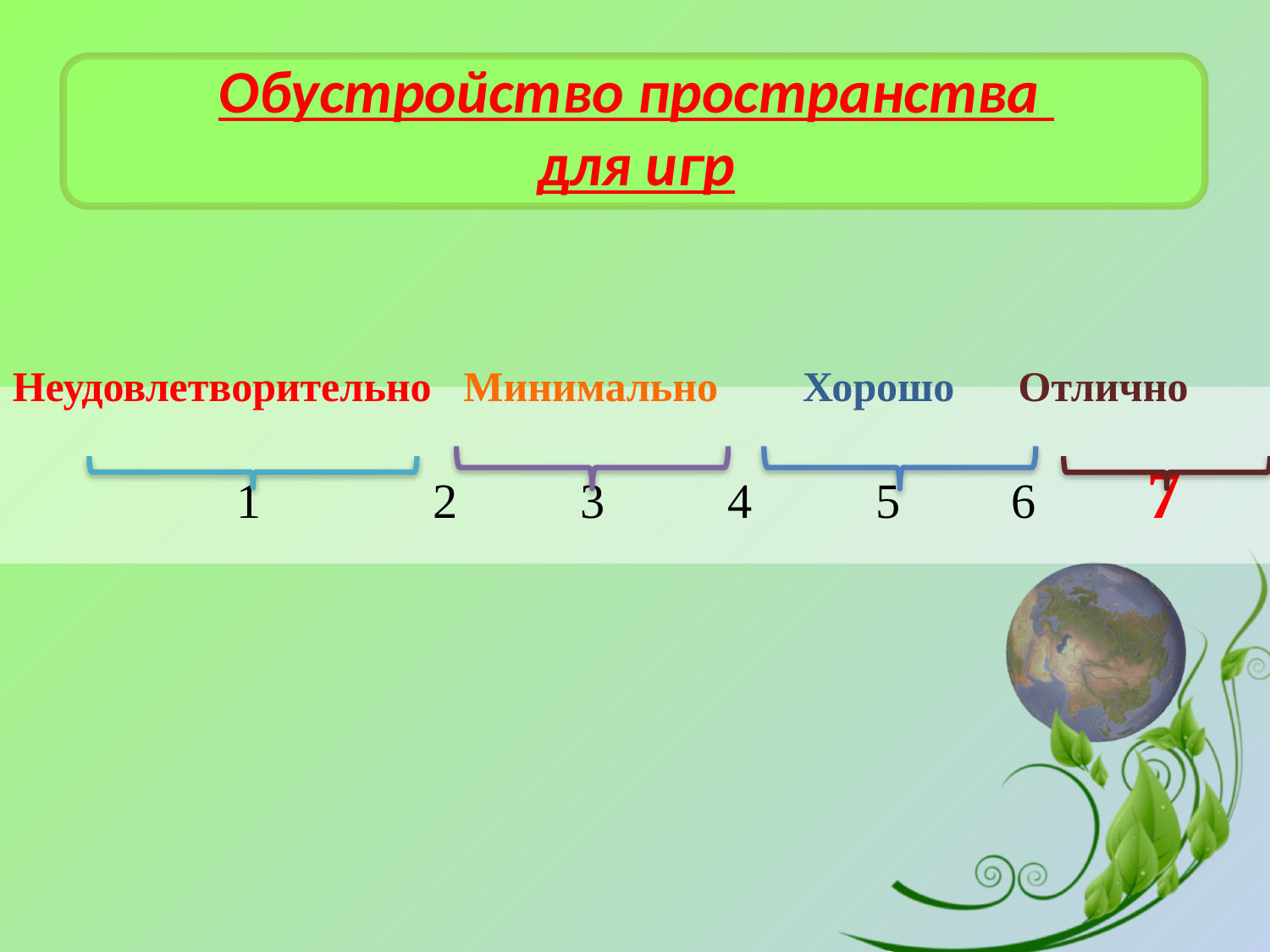

# Обустройство пространства для игр

Неудовлетворительно   Минимально        Хорошо      Отлично

                    1              2          3          4          5         6         7